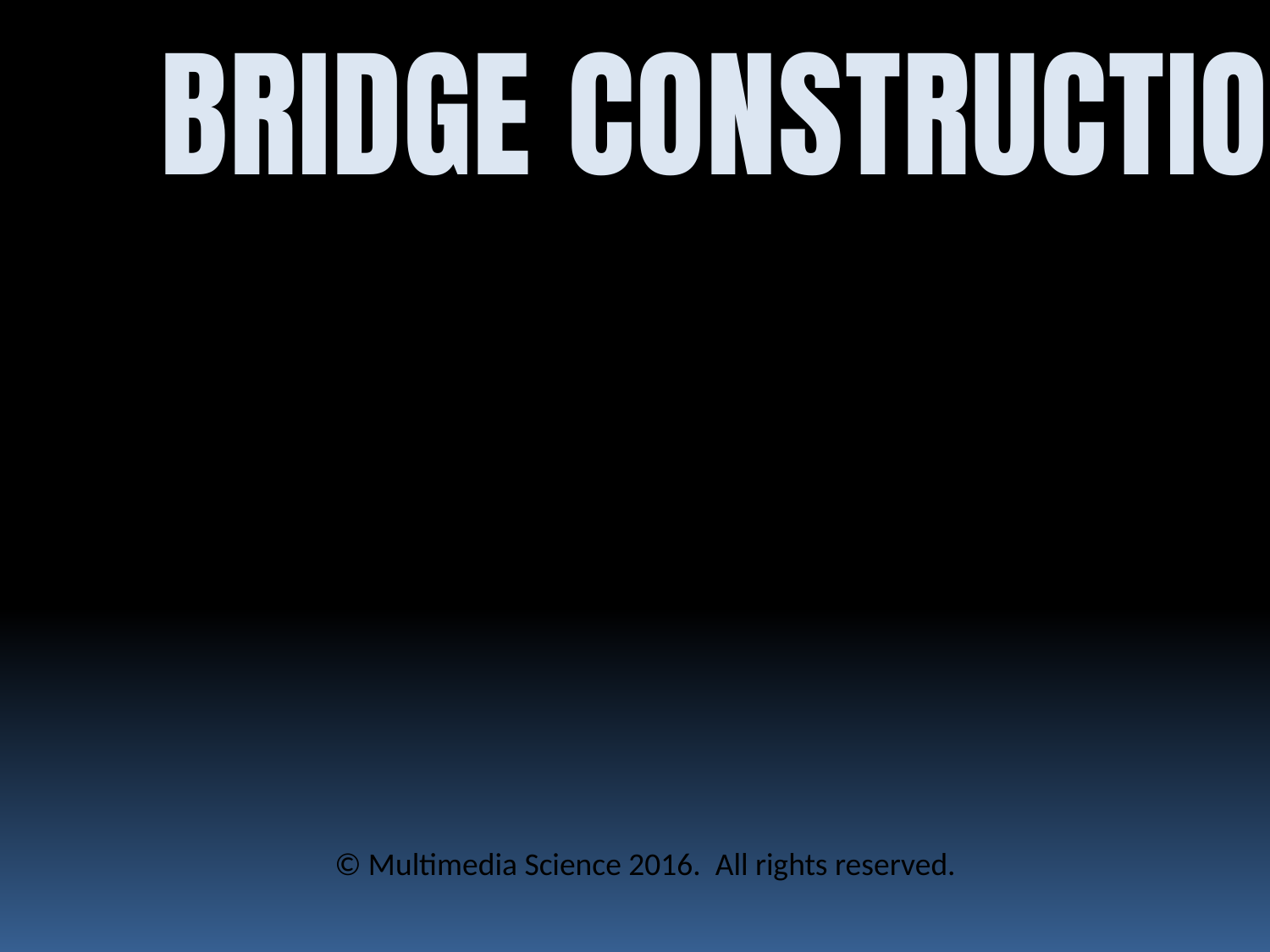

BRIDGE CONSTRUCTION
BRIDGE BUILDING PROJECT
© Multimedia Science 2016.  All rights reserved.